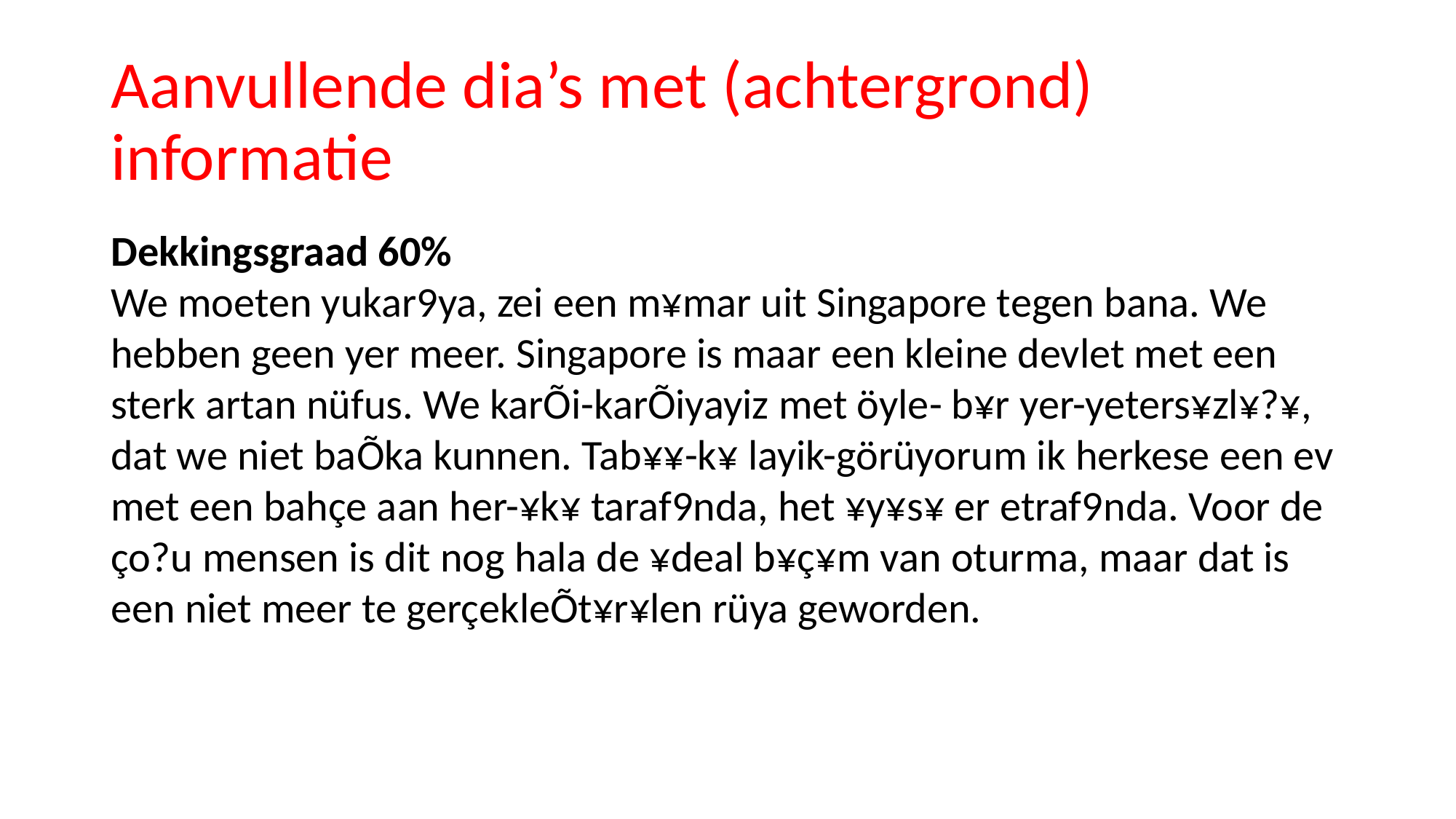

# Aanvullende dia’s met (achtergrond) informatie
Dekkingsgraad 60%
We moeten yukar9ya, zei een m¥mar uit Singapore tegen bana. We hebben geen yer meer. Singapore is maar een kleine devlet met een sterk artan nüfus. We karÕi-karÕiyayiz met öyle- b¥r yer-yeters¥zl¥?¥, dat we niet baÕka kunnen. Tab¥¥-k¥ layik-görüyorum ik herkese een ev met een bahçe aan her-¥k¥ taraf9nda, het ¥y¥s¥ er etraf9n­da. Voor de ço?u mensen is dit nog hala de ¥deal b¥ç¥m van oturma, maar dat is een niet meer te gerçekleÕt¥r¥len rüya geworden.